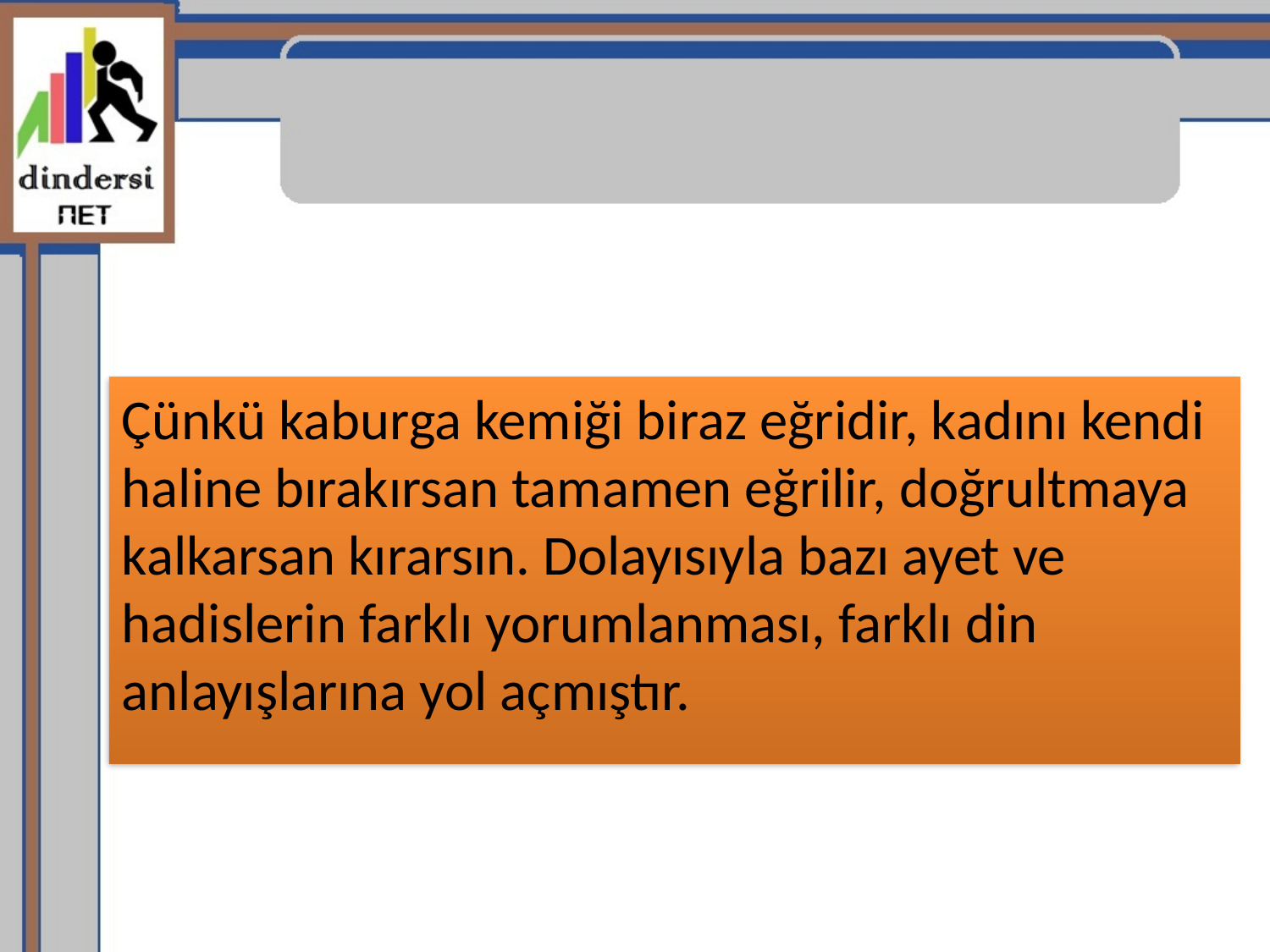

Çünkü kaburga kemiği biraz eğridir, kadını kendi haline bırakırsan tamamen eğrilir, doğrultmaya kalkarsan kırarsın. Dolayısıyla bazı ayet ve hadislerin farklı yorumlanması, farklı din anlayışlarına yol açmıştır.